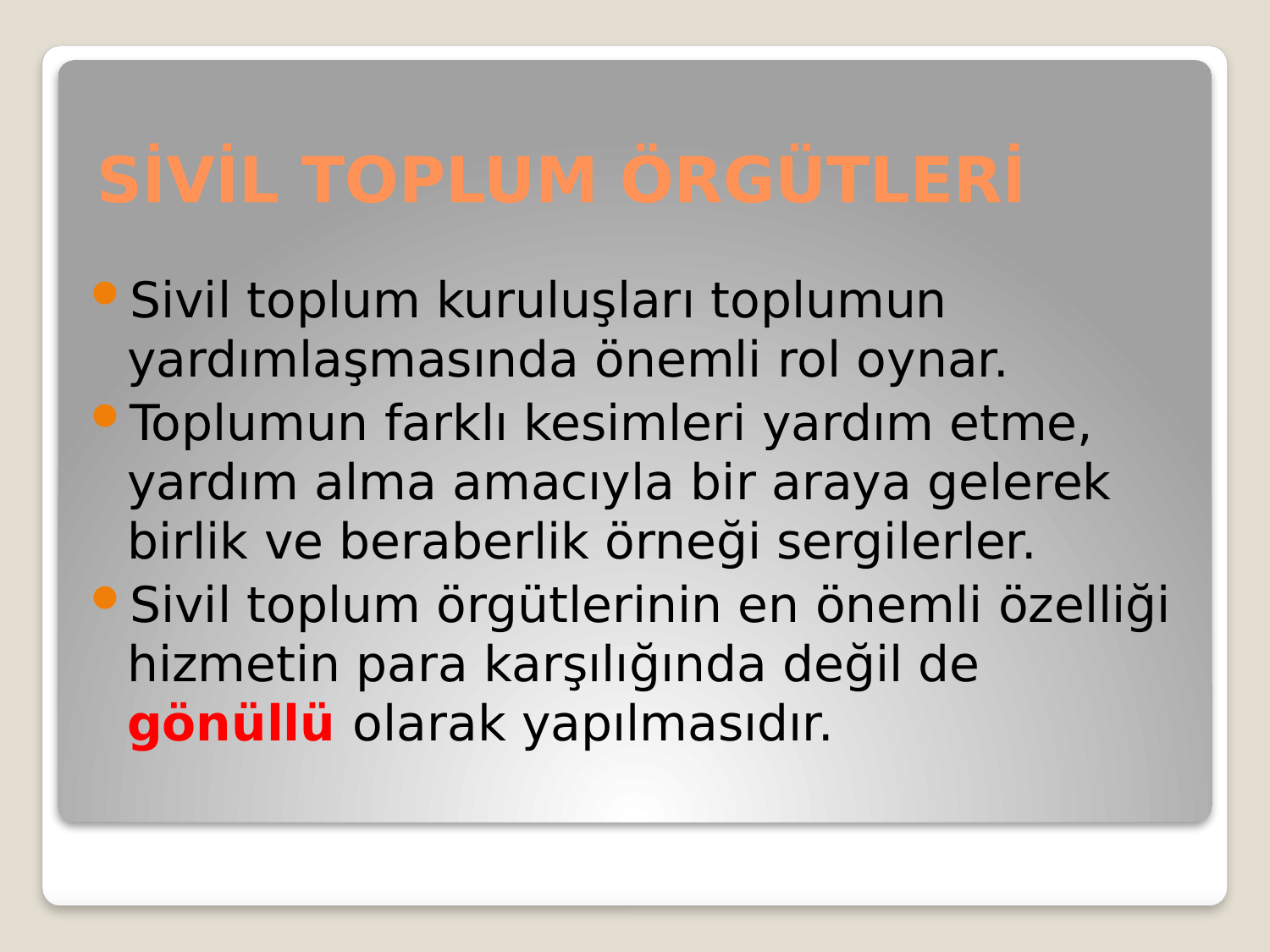

# SİVİL TOPLUM ÖRGÜTLERİ
Sivil toplum kuruluşları toplumun yardımlaşmasında önemli rol oynar.
Toplumun farklı kesimleri yardım etme, yardım alma amacıyla bir araya gelerek birlik ve beraberlik örneği sergilerler.
Sivil toplum örgütlerinin en önemli özelliği hizmetin para karşılığında değil de gönüllü olarak yapılmasıdır.